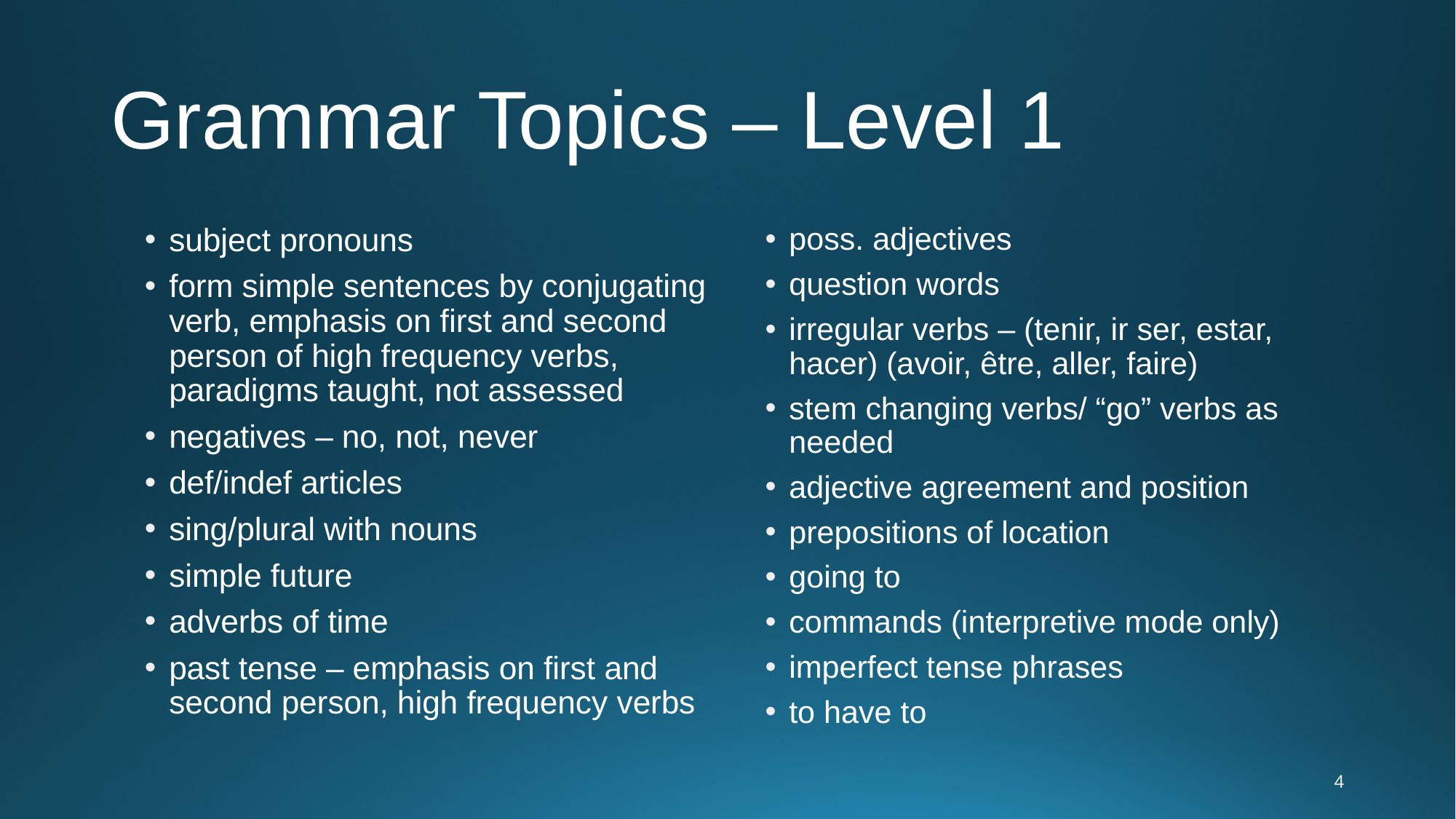

# Grammar Topics – Level 1
subject pronouns
form simple sentences by conjugating verb, emphasis on first and second person of high frequency verbs, paradigms taught, not assessed
negatives – no, not, never
def/indef articles
sing/plural with nouns
simple future
adverbs of time
past tense – emphasis on first and second person, high frequency verbs

poss. adjectives
question words
irregular verbs – (tenir, ir ser, estar, hacer) (avoir, être, aller, faire)
stem changing verbs/ “go” verbs as needed
adjective agreement and position
prepositions of location
going to
commands (interpretive mode only)
imperfect tense phrases
to have to
4